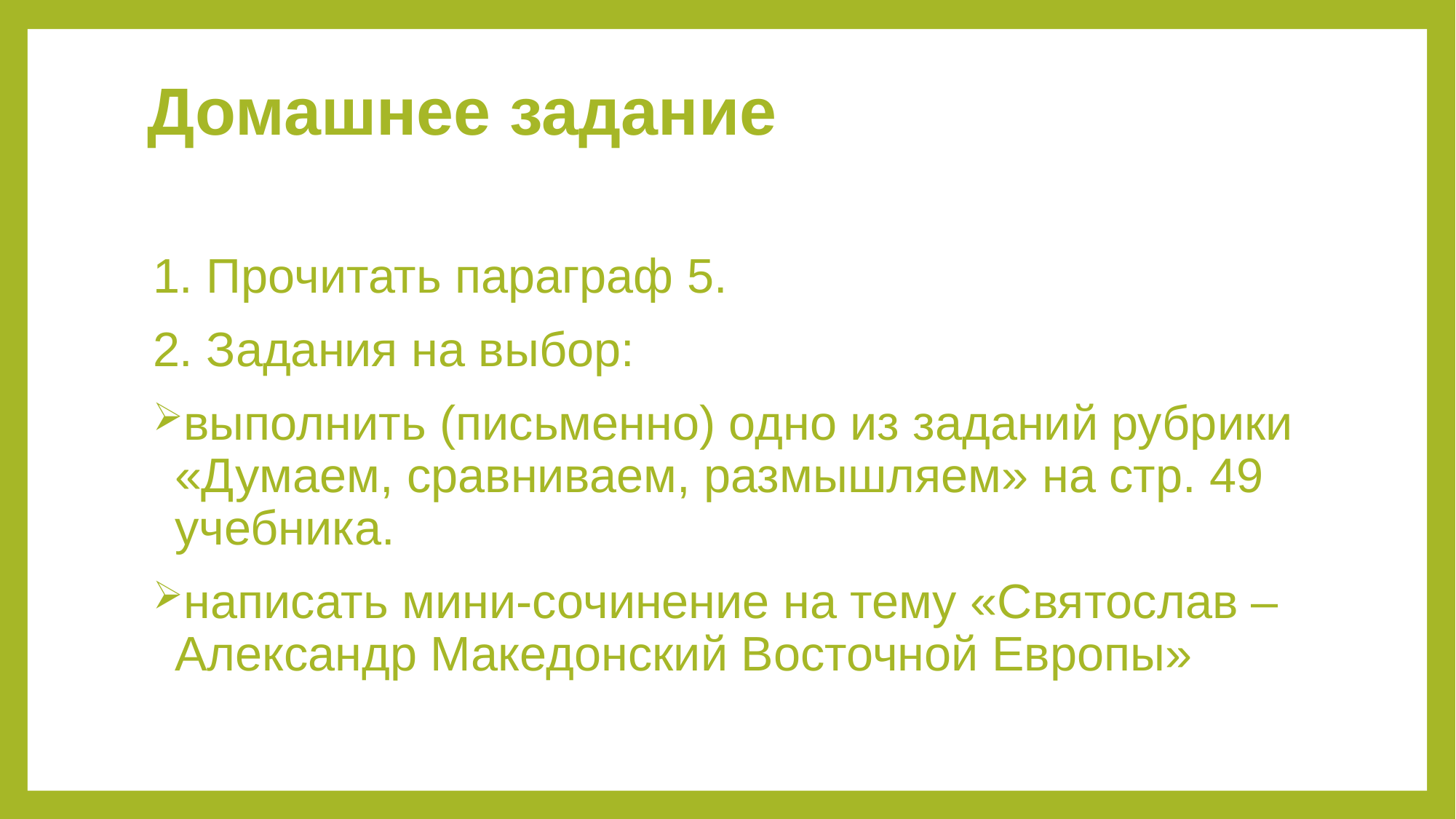

# Домашнее задание
1. Прочитать параграф 5.
2. Задания на выбор:
выполнить (письменно) одно из заданий рубрики «Думаем, сравниваем, размышляем» на стр. 49 учебника.
написать мини-сочинение на тему «Святослав – Александр Македонский Восточной Европы»